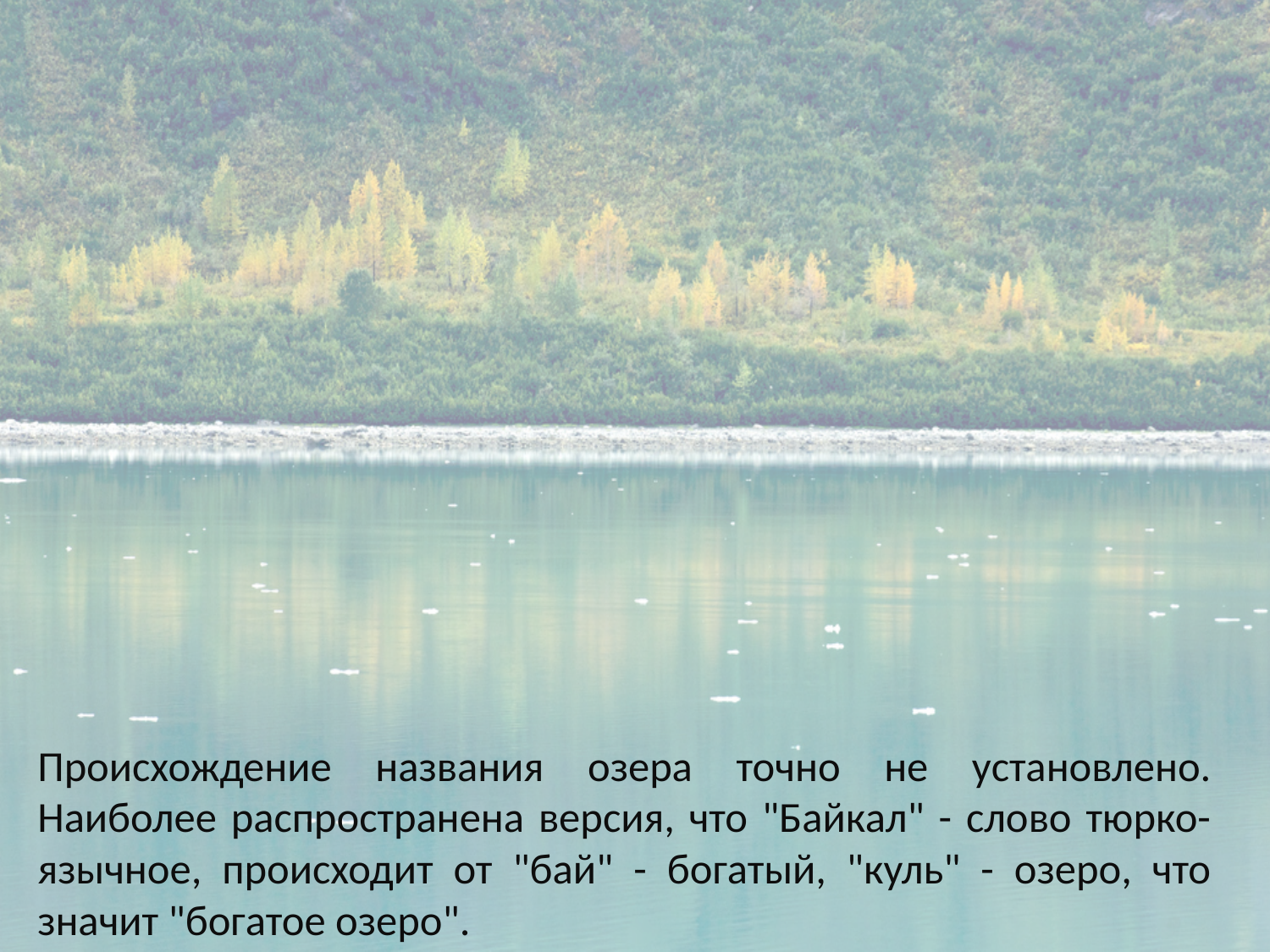

Происхождение названия озера точно не установлено. Наиболее распространена версия, что "Байкал" - слово тюрко-язычное, происходит от "бай" - богатый, "куль" - озеро, что значит "богатое озеро".